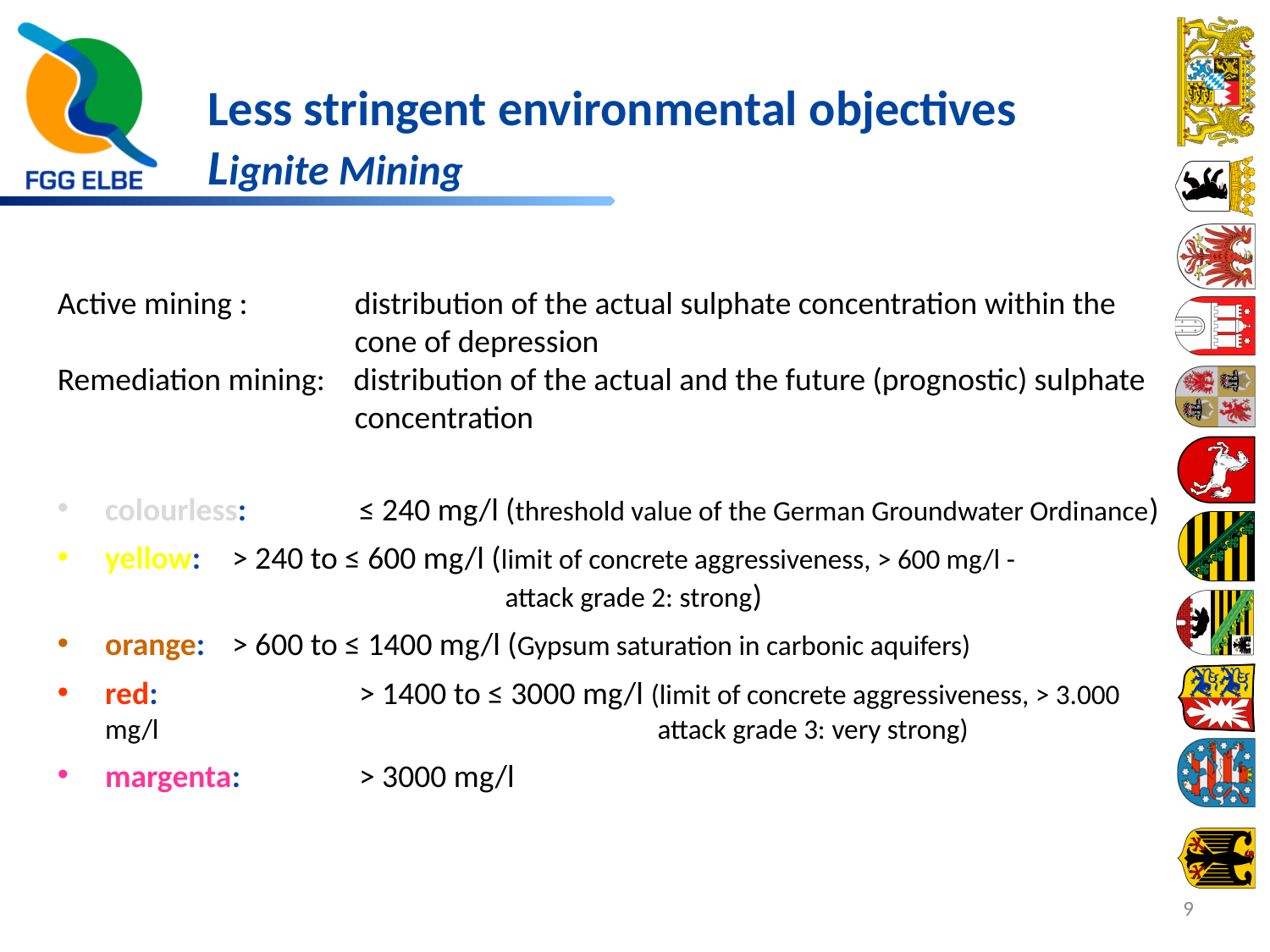

# Less stringent environmental objectives Lignite Mining
Active mining : 	      distribution of the actual sulphate concentration within the
		      cone of depression
Remediation mining:    distribution of the actual and the future (prognostic) sulphate
		      concentration

colourless:	≤ 240 mg/l (threshold value of the German Groundwater Ordinance)
yellow:	> 240 to ≤ 600 mg/l (limit of concrete aggressiveness, > 600 mg/l - 				   attack grade 2: strong)
orange:	> 600 to ≤ 1400 mg/l (Gypsum saturation in carbonic aquifers)
red:		> 1400 to ≤ 3000 mg/l (limit of concrete aggressiveness, > 3.000 mg/l 				       attack grade 3: very strong)
margenta: 	> 3000 mg/l
9